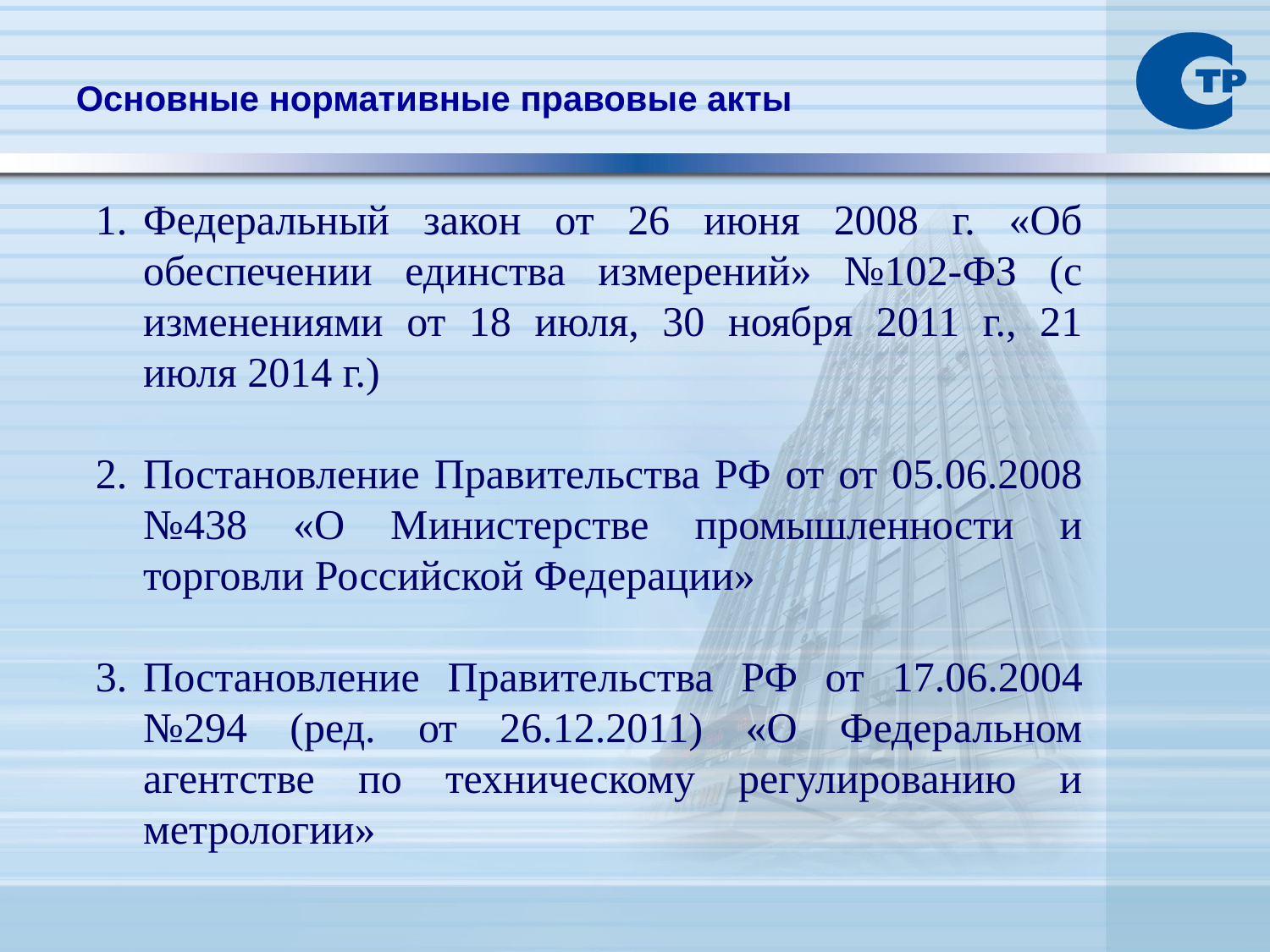

# Основные нормативные правовые акты
Федеральный закон от 26 июня 2008 г. «Об обеспечении единства измерений» №102-ФЗ (с изменениями от 18 июля, 30 ноября 2011 г., 21 июля 2014 г.)

Постановление Правительства РФ от от 05.06.2008 №438 «О Министерстве промышленности и торговли Российской Федерации»

Постановление Правительства РФ от 17.06.2004 №294 (ред. от 26.12.2011) «О Федеральном агентстве по техническому регулированию и метрологии»